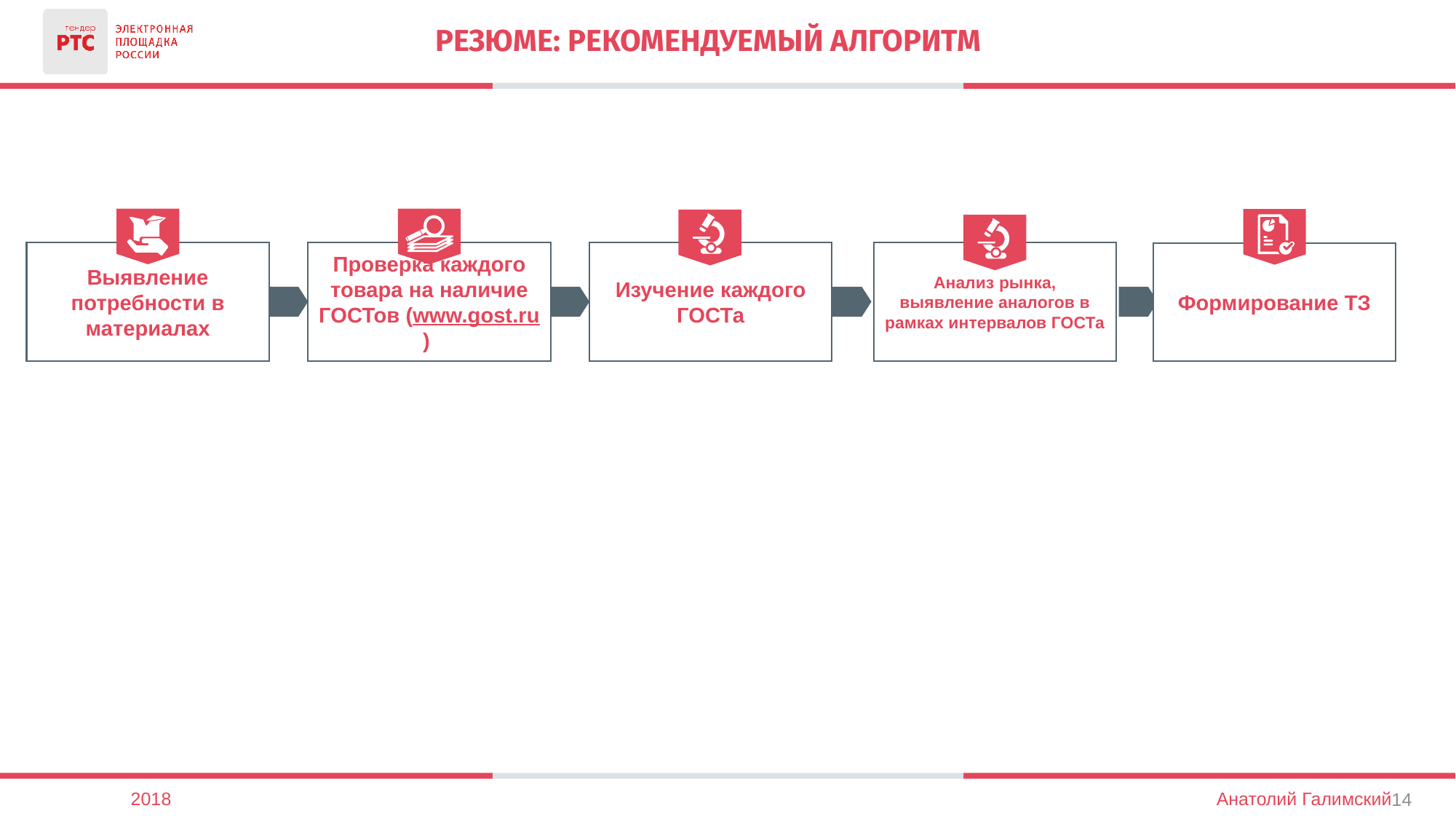

# Резюме: рекомендуемый алгоритм

Выявление потребности в материалах
Проверка каждого товара на наличие ГОСТов (www.gost.ru)
Изучение каждого ГОСТа
Анализ рынка, выявление аналогов в рамках интервалов ГОСТа
Формирование ТЗ

14
2018
Анатолий Галимский